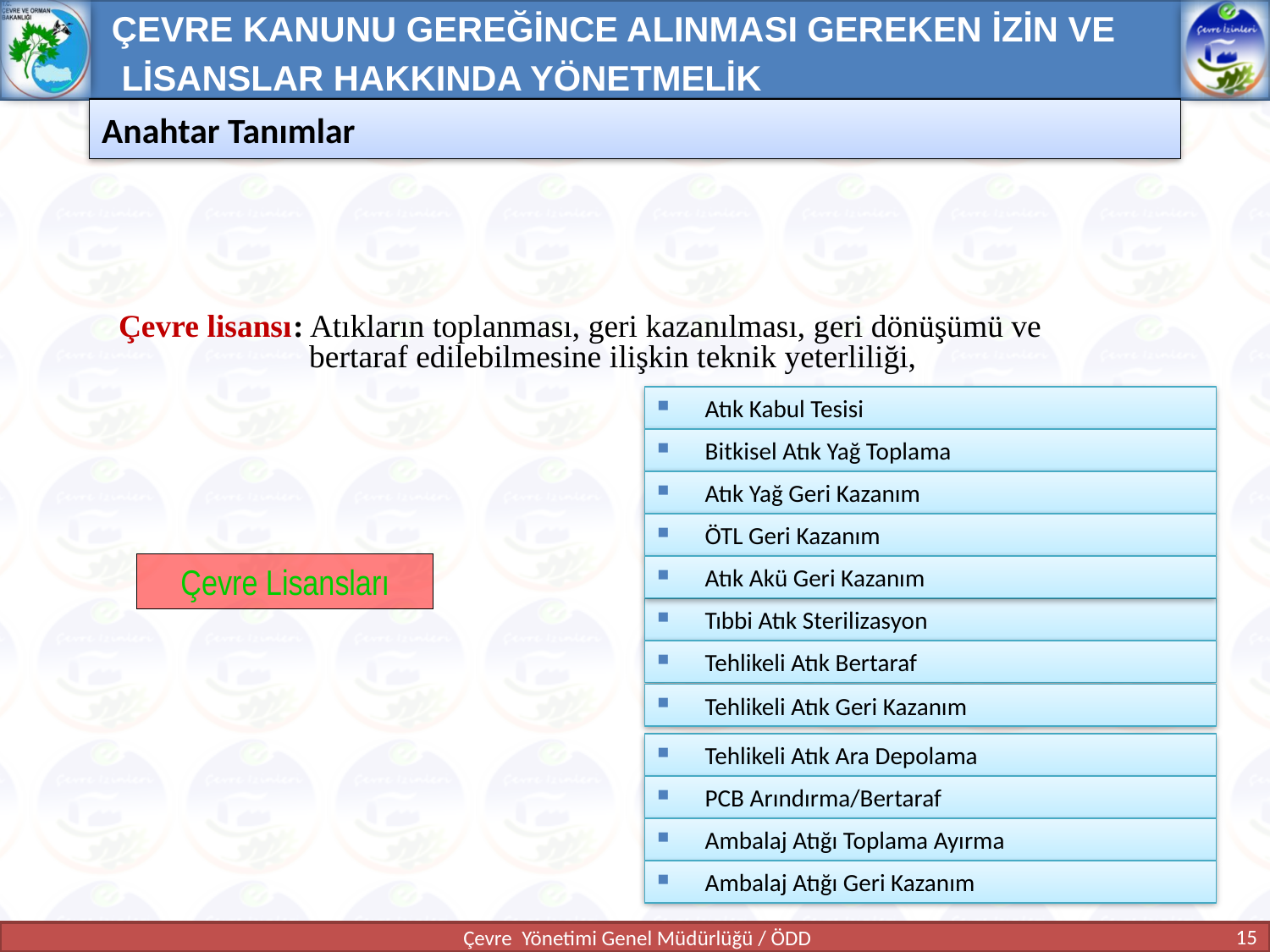

ÇEVRE KANUNU GEREĞİNCE ALINMASI GEREKEN İZİN VE
 LİSANSLAR HAKKINDA YÖNETMELİK
Anahtar Tanımlar
Çevre lisansı	: Atıkların toplanması, geri kazanılması, geri dönüşümü ve 			  bertaraf edilebilmesine ilişkin teknik yeterliliği,

Atık Kabul Tesisi
Bitkisel Atık Yağ Toplama
Atık Yağ Geri Kazanım
ÖTL Geri Kazanım
Çevre Lisansları
Atık Akü Geri Kazanım
Tıbbi Atık Sterilizasyon
Tehlikeli Atık Bertaraf
Tehlikeli Atık Geri Kazanım
Tehlikeli Atık Ara Depolama
PCB Arındırma/Bertaraf
Ambalaj Atığı Toplama Ayırma
Ambalaj Atığı Geri Kazanım
15
Çevre  Yönetimi Genel Müdürlüğü / ÖDD